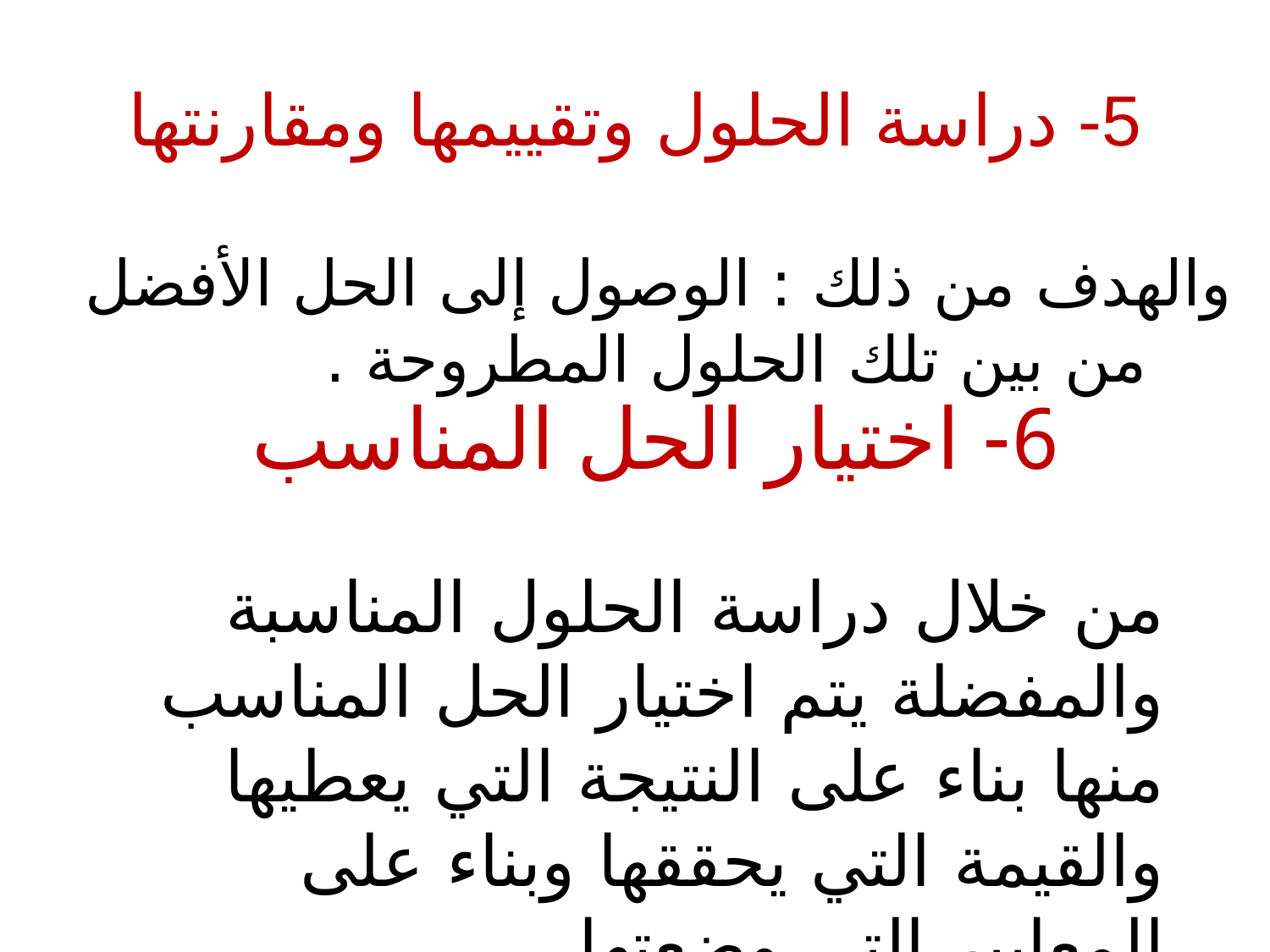

# 5- دراسة الحلول وتقييمها ومقارنتها
والهدف من ذلك : الوصول إلى الحل الأفضل من بين تلك الحلول المطروحة .

6- اختيار الحل المناسب
من خلال دراسة الحلول المناسبة والمفضلة يتم اختيار الحل المناسب منها بناء على النتيجة التي يعطيها والقيمة التي يحققها وبناء على المعايير التي وضعتها .